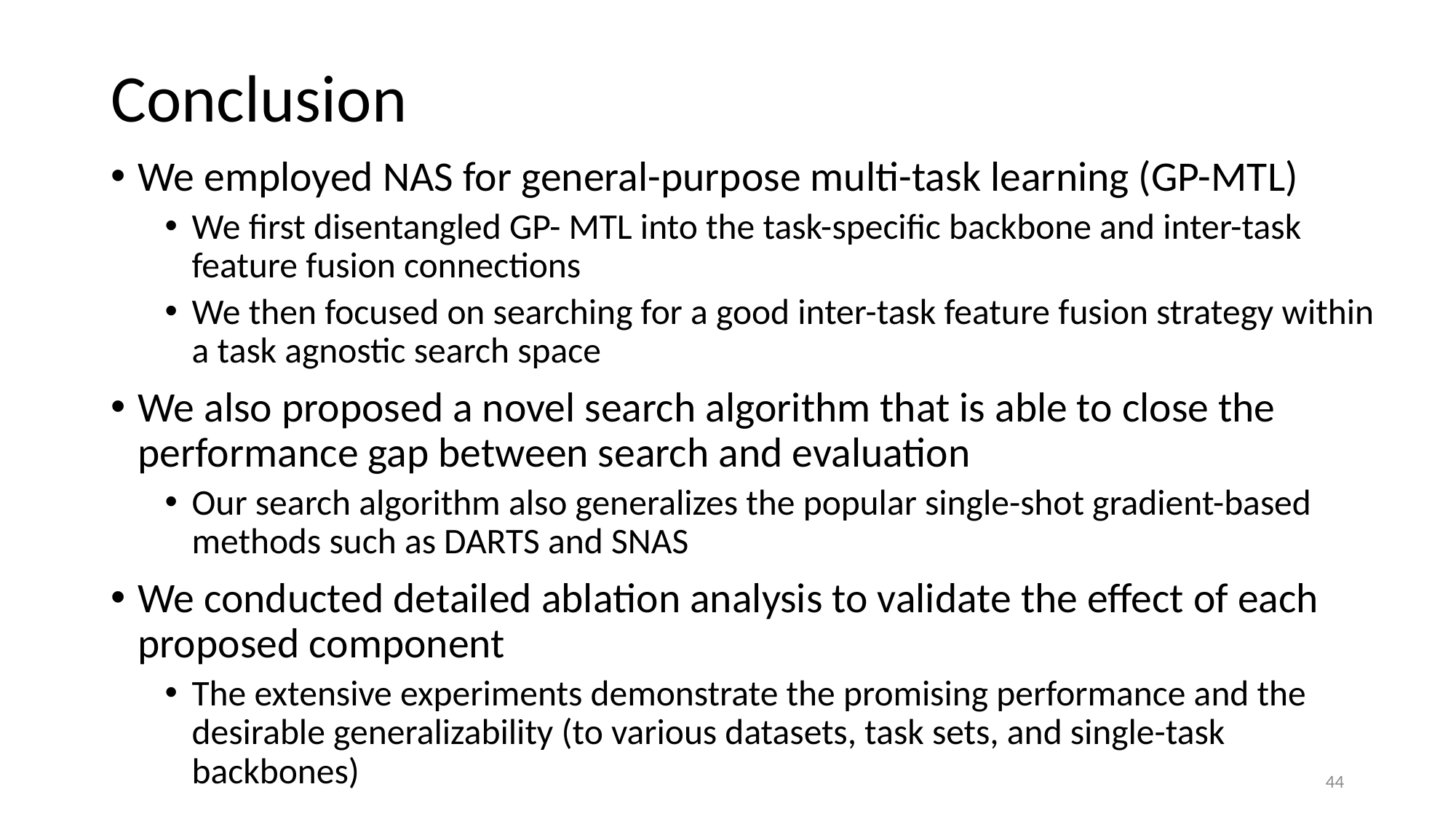

# Conclusion
We employed NAS for general-purpose multi-task learning (GP-MTL)
We first disentangled GP- MTL into the task-specific backbone and inter-task feature fusion connections
We then focused on searching for a good inter-task feature fusion strategy within a task agnostic search space
We also proposed a novel search algorithm that is able to close the performance gap between search and evaluation
Our search algorithm also generalizes the popular single-shot gradient-based methods such as DARTS and SNAS
We conducted detailed ablation analysis to validate the effect of each proposed component
The extensive experiments demonstrate the promising performance and the desirable generalizability (to various datasets, task sets, and single-task backbones)

44